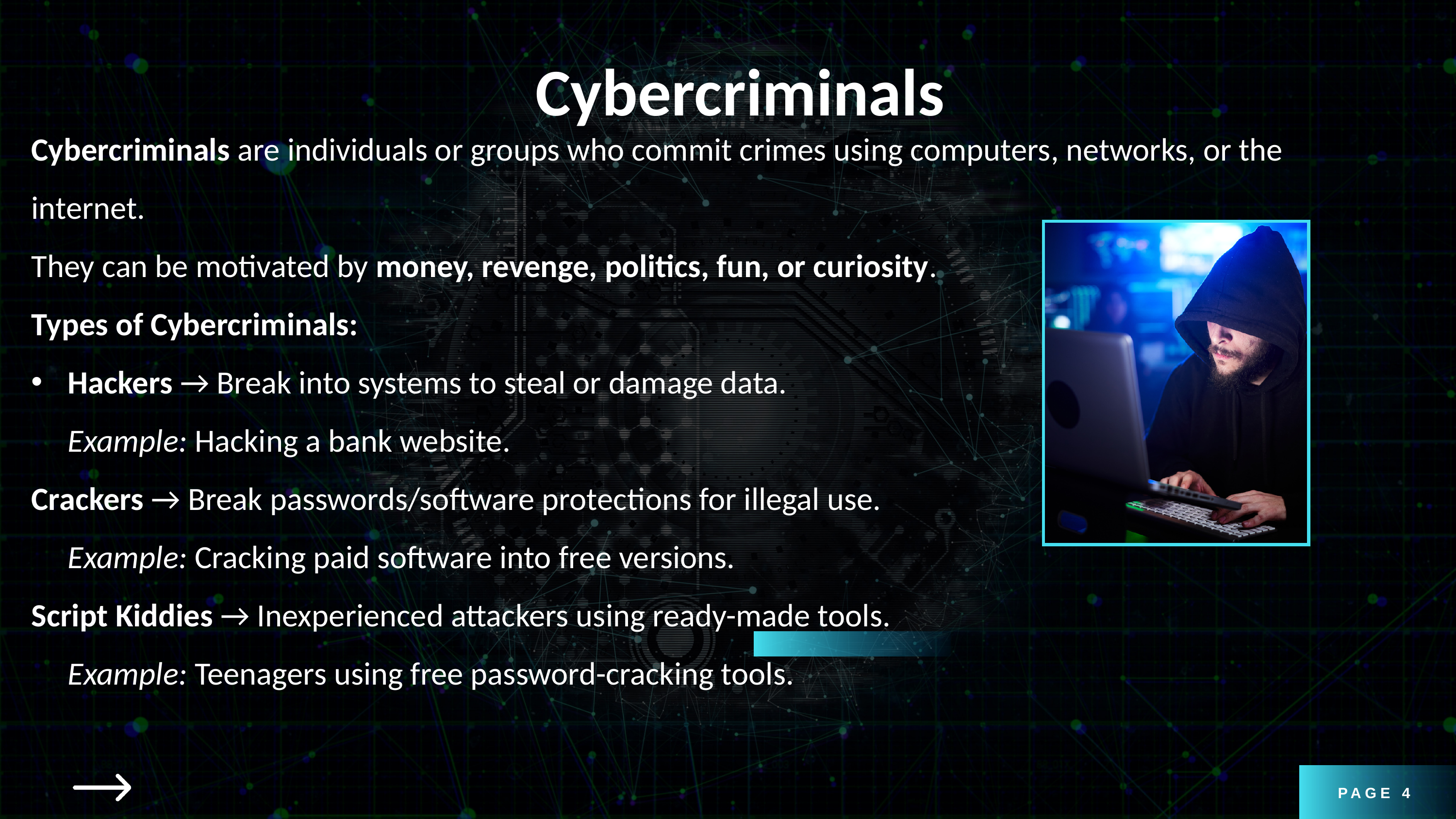

Cybercriminals
Cybercriminals are individuals or groups who commit crimes using computers, networks, or the internet.
They can be motivated by money, revenge, politics, fun, or curiosity.
Types of Cybercriminals:
Hackers → Break into systems to steal or damage data.
Example: Hacking a bank website.
Crackers → Break passwords/software protections for illegal use.
Example: Cracking paid software into free versions.
Script Kiddies → Inexperienced attackers using ready-made tools.
Example: Teenagers using free password-cracking tools.

PAGE 4